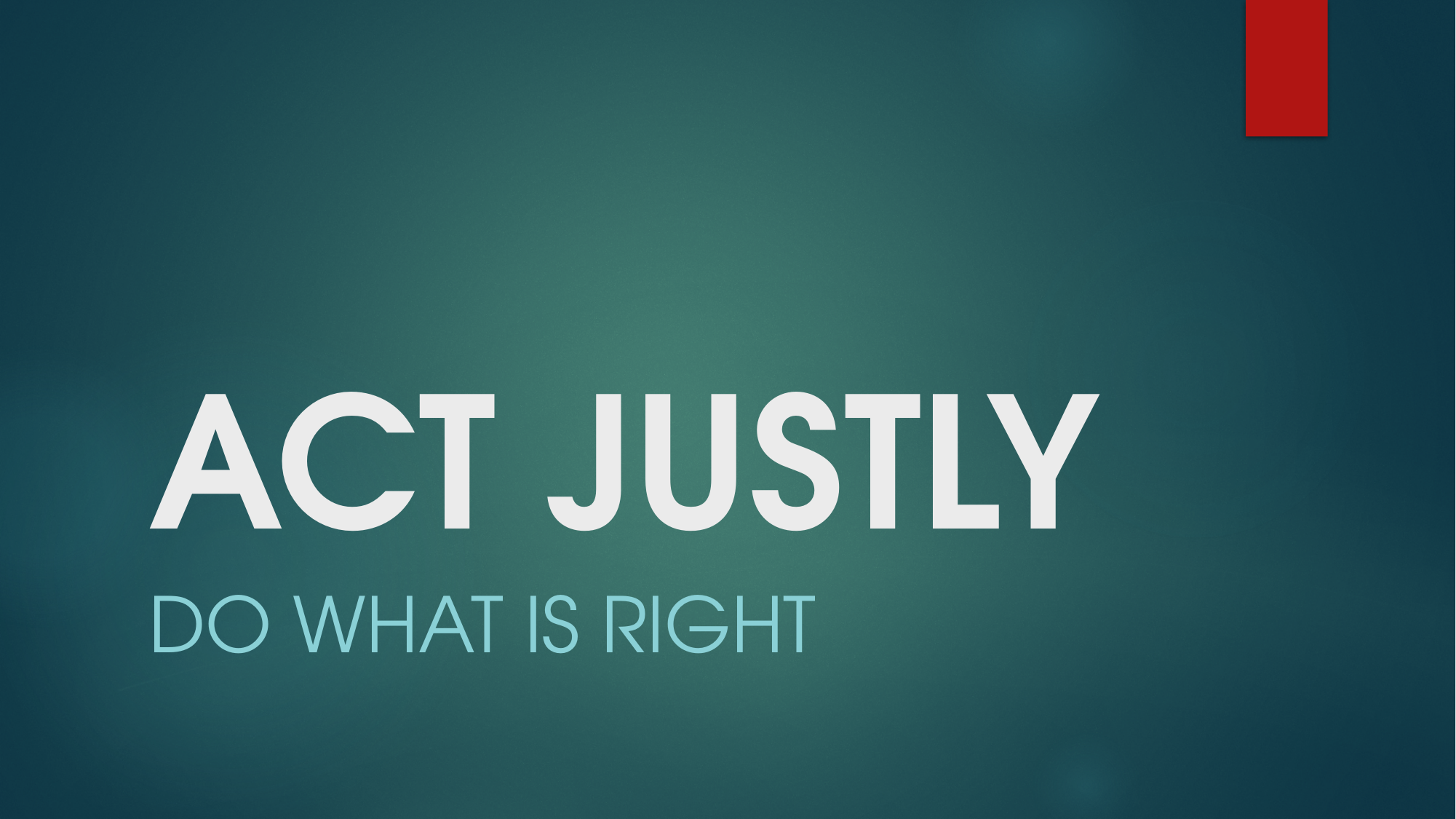

# ACT JUSTLY
DO WHAT IS RIGHT